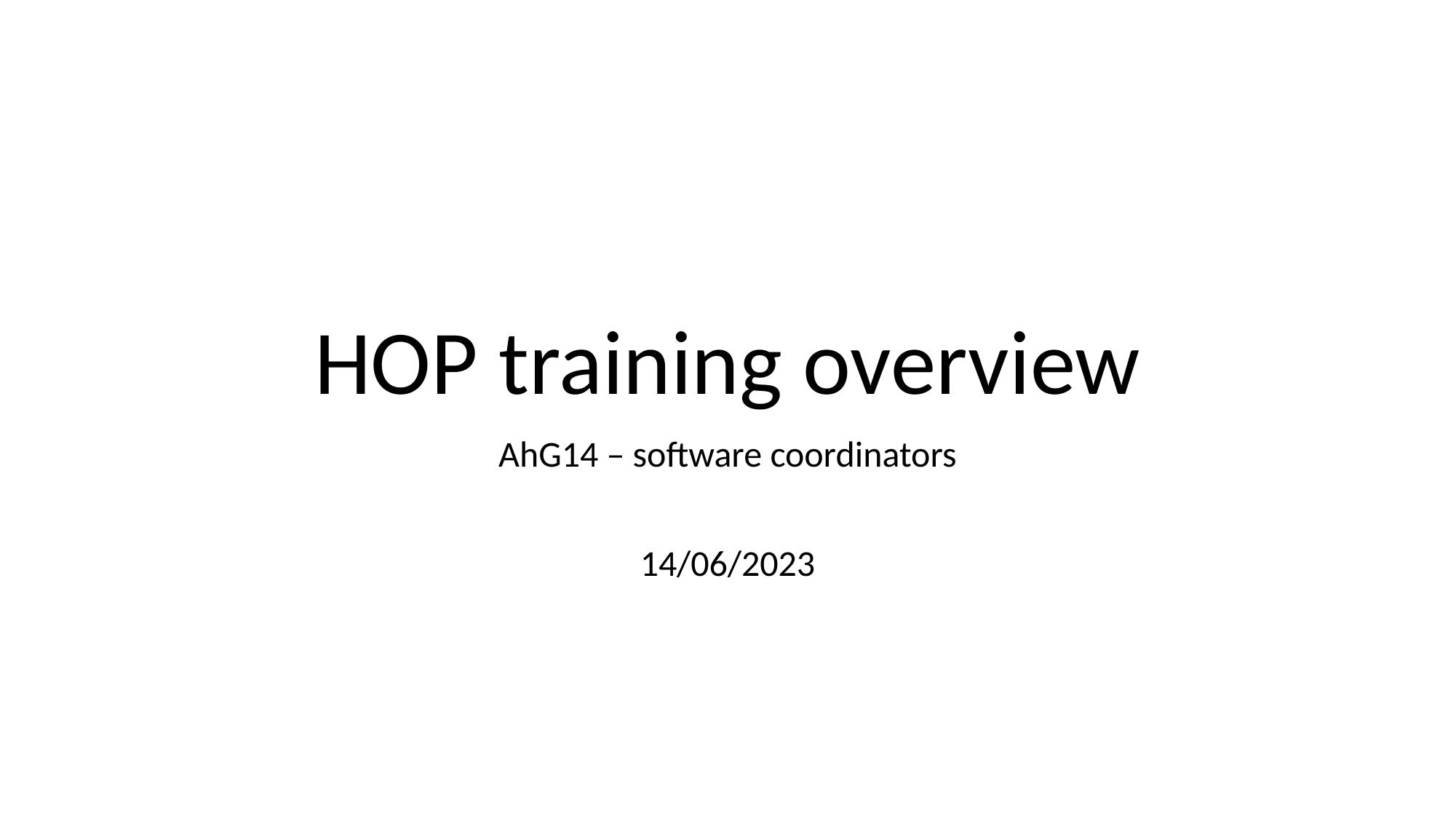

# HOP training overview
AhG14 – software coordinators

14/06/2023